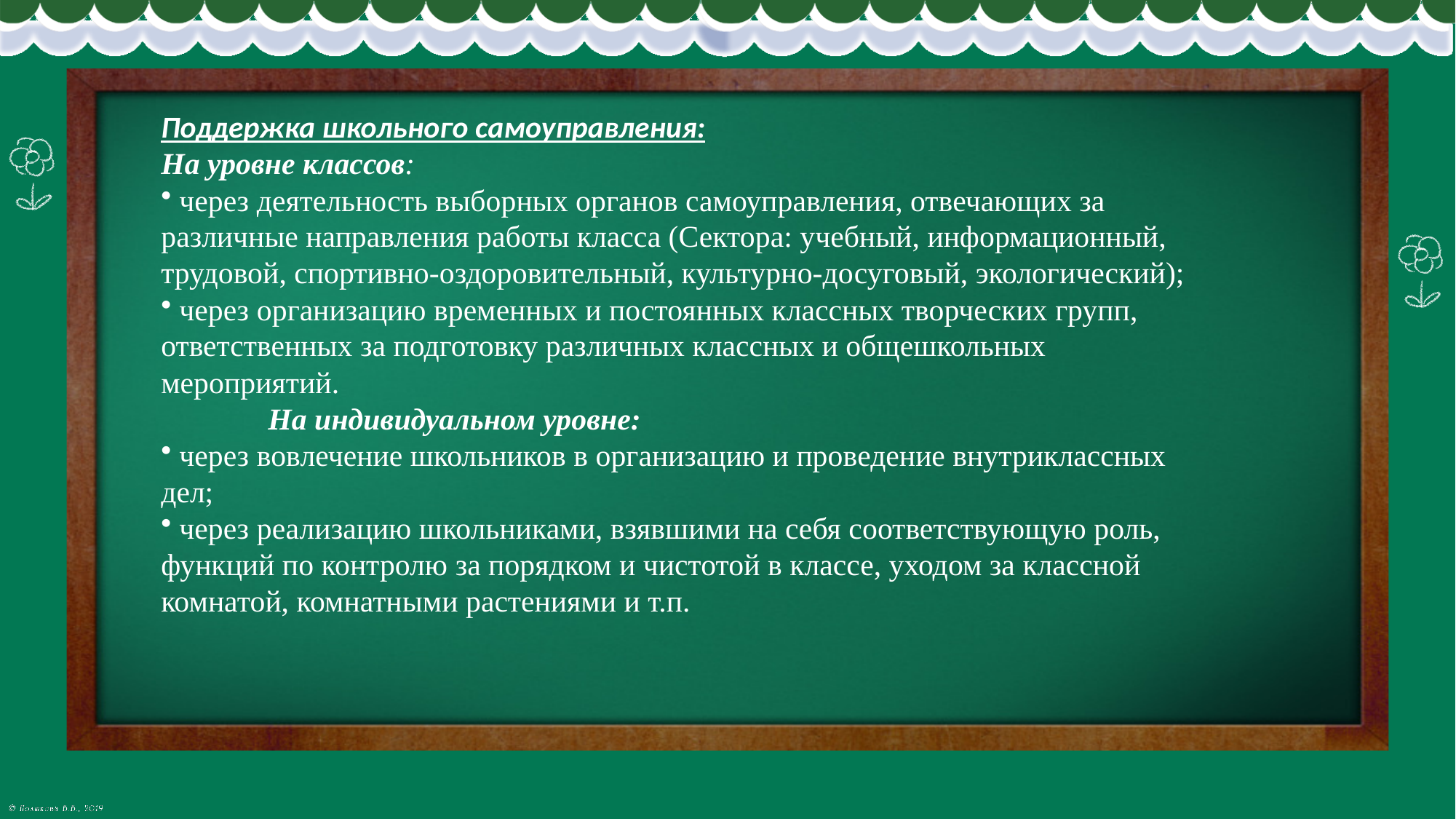

Поддержка школьного самоуправления:
На уровне классов:
 через деятельность выборных органов самоуправления, отвечающих за различные направления работы класса (Сектора: учебный, информационный, трудовой, спортивно-оздоровительный, культурно-досуговый, экологический);
 через организацию временных и постоянных классных творческих групп, ответственных за подготовку различных классных и общешкольных мероприятий.
              На индивидуальном уровне:
 через вовлечение школьников в организацию и проведение внутриклассных дел;
 через реализацию школьниками, взявшими на себя соответствующую роль, функций по контролю за порядком и чистотой в классе, уходом за классной комнатой, комнатными растениями и т.п.